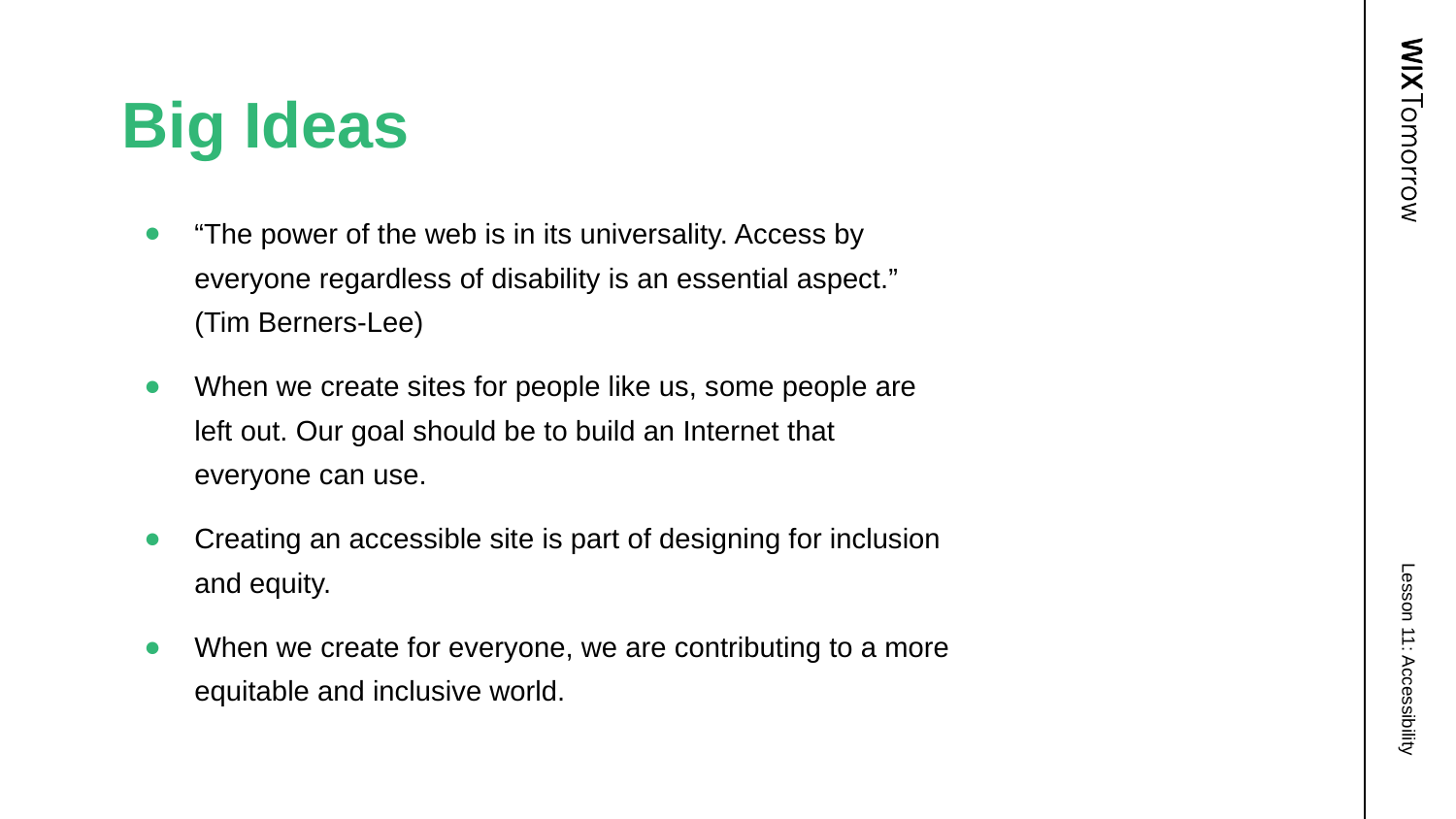

# Big Ideas
“The power of the web is in its universality. Access by everyone regardless of disability is an essential aspect.” (Tim Berners-Lee)
When we create sites for people like us, some people are left out. Our goal should be to build an Internet that everyone can use.
Creating an accessible site is part of designing for inclusion and equity.
When we create for everyone, we are contributing to a more equitable and inclusive world.